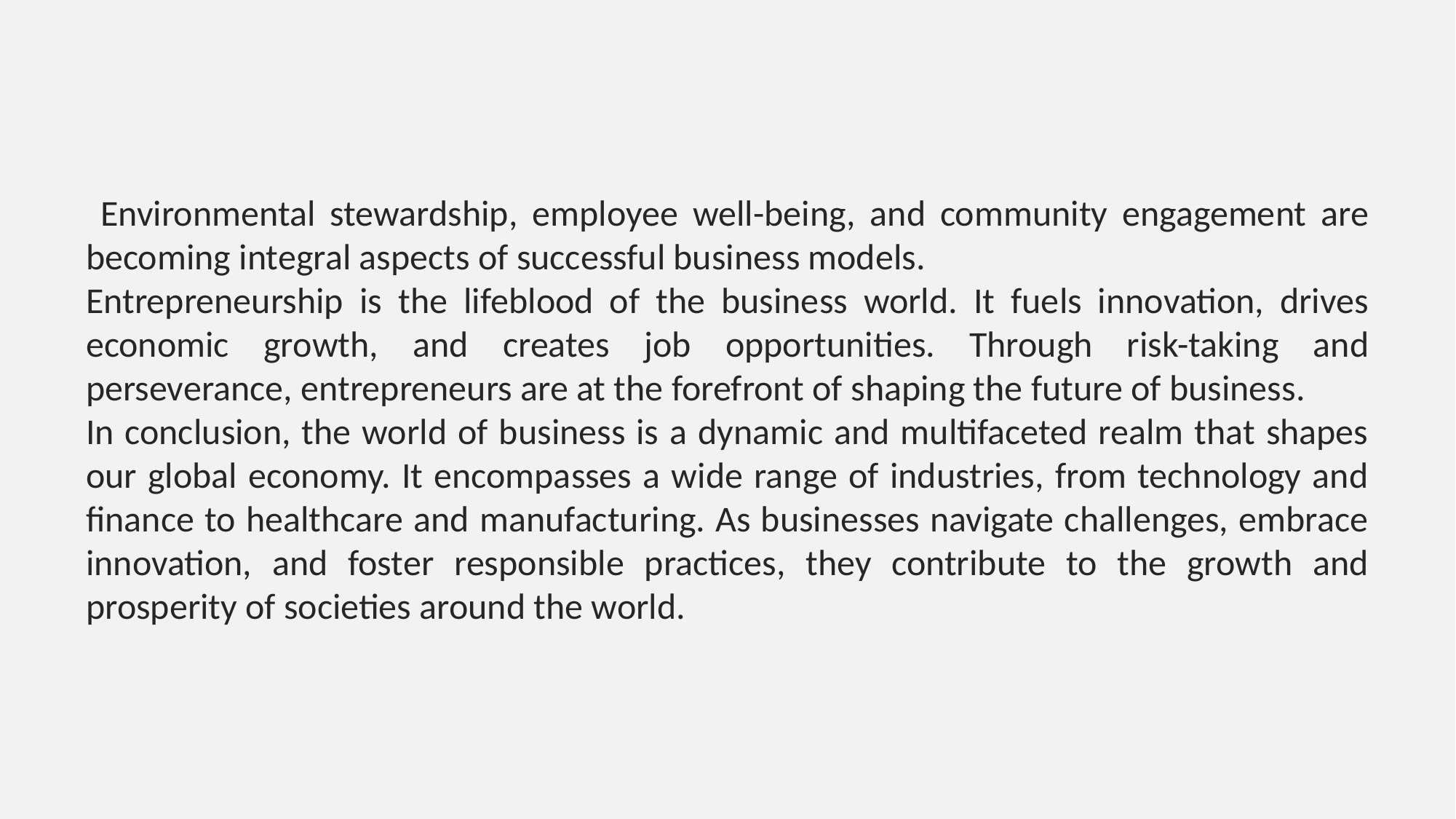

Environmental stewardship, employee well-being, and community engagement are becoming integral aspects of successful business models.
Entrepreneurship is the lifeblood of the business world. It fuels innovation, drives economic growth, and creates job opportunities. Through risk-taking and perseverance, entrepreneurs are at the forefront of shaping the future of business.
In conclusion, the world of business is a dynamic and multifaceted realm that shapes our global economy. It encompasses a wide range of industries, from technology and finance to healthcare and manufacturing. As businesses navigate challenges, embrace innovation, and foster responsible practices, they contribute to the growth and prosperity of societies around the world.